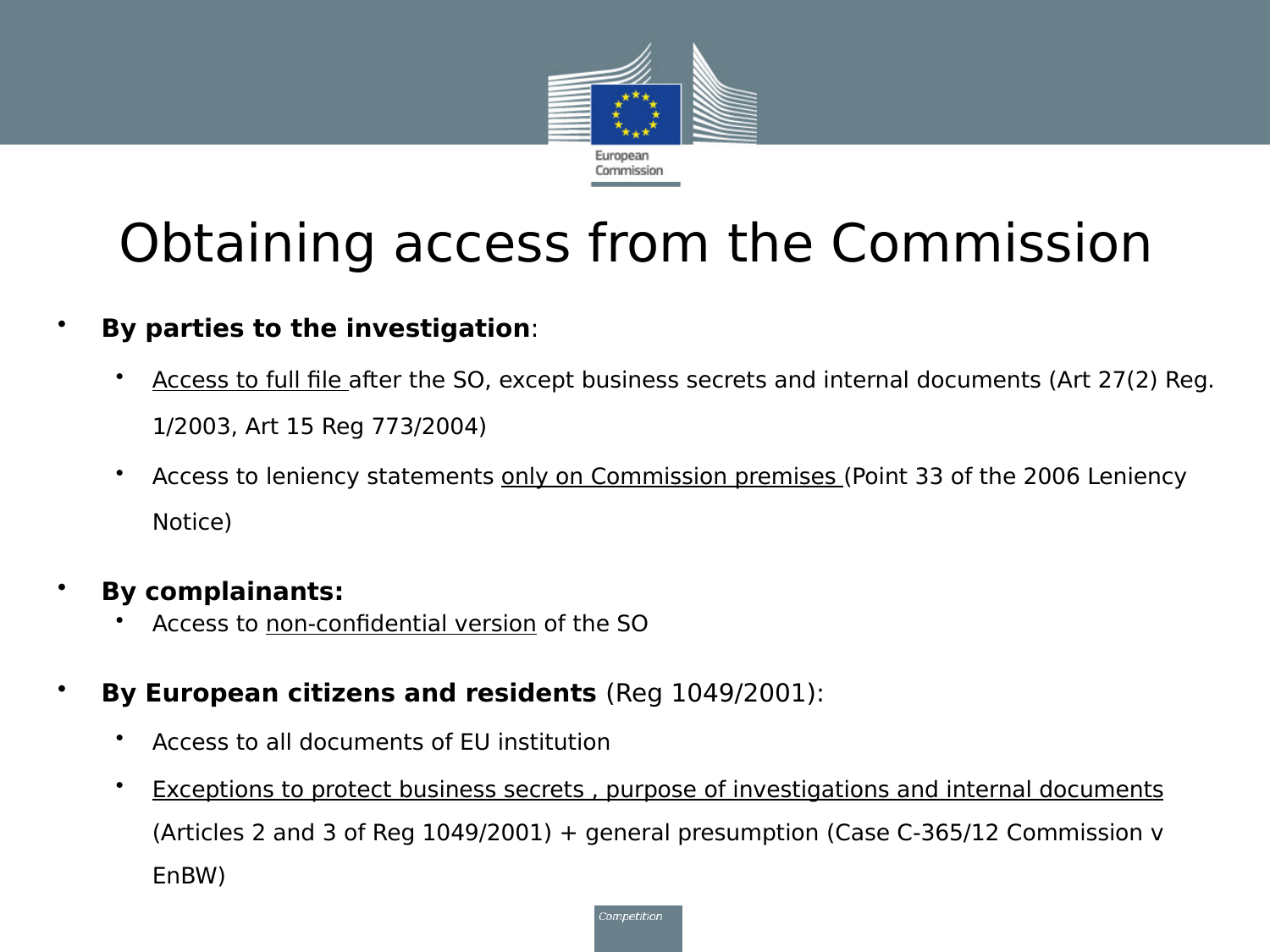

# Obtaining access from the Commission
By parties to the investigation:
Access to full file after the SO, except business secrets and internal documents (Art 27(2) Reg. 1/2003, Art 15 Reg 773/2004)
Access to leniency statements only on Commission premises (Point 33 of the 2006 Leniency Notice)

By complainants:
Access to non-confidential version of the SO

By European citizens and residents (Reg 1049/2001):
Access to all documents of EU institution
Exceptions to protect business secrets , purpose of investigations and internal documents (Articles 2 and 3 of Reg 1049/2001) + general presumption (Case C-365/12 Commission v EnBW)